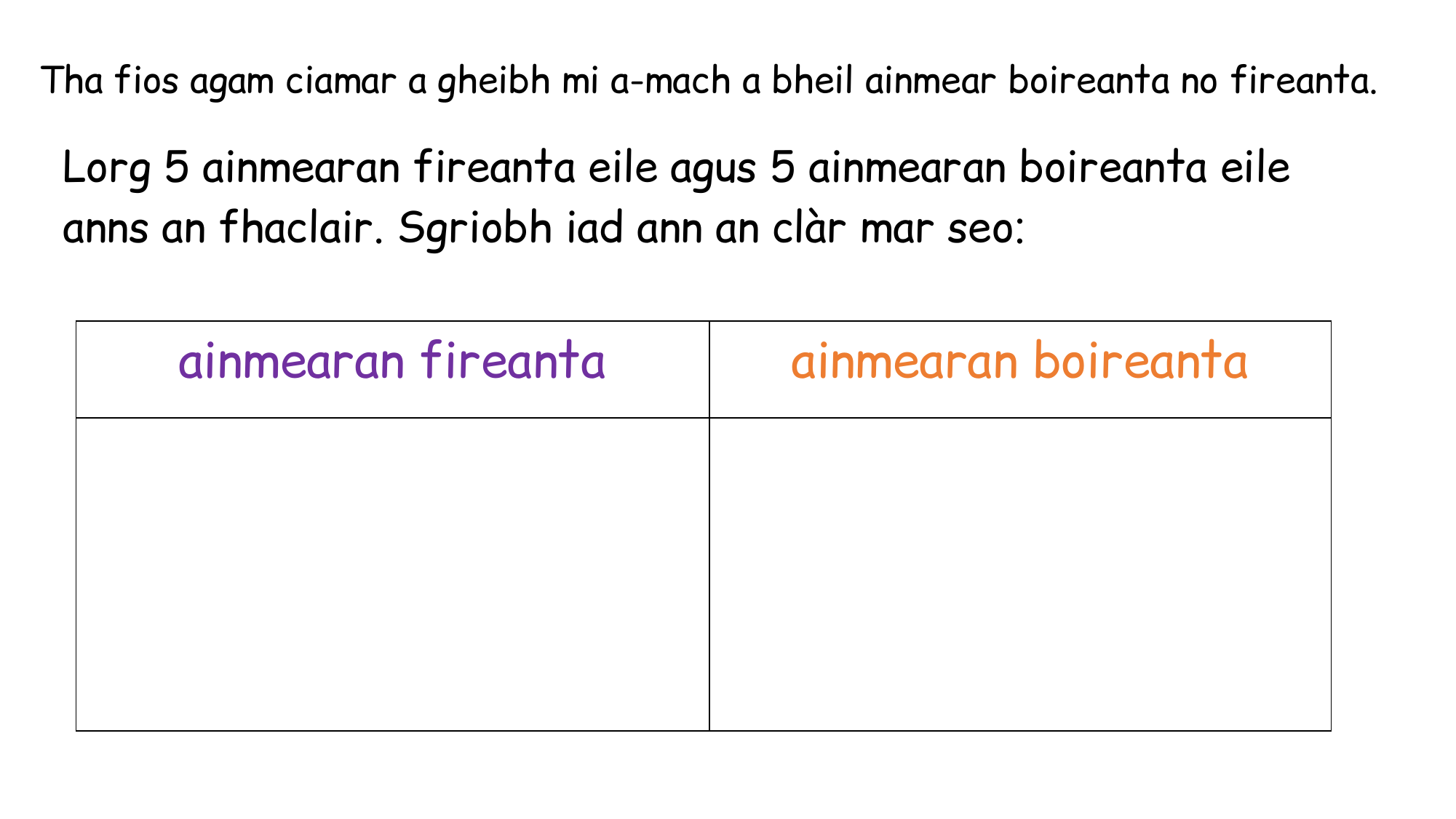

# Tha fios agam ciamar a gheibh mi a-mach a bheil ainmear boireanta no fireanta.
Lorg 5 ainmearan fireanta eile agus 5 ainmearan boireanta eile
anns an fhaclair. Sgriobh iad ann an clàr mar seo:

| ainmearan fireanta | ainmearan boireanta |
| --- | --- |
|  |  |